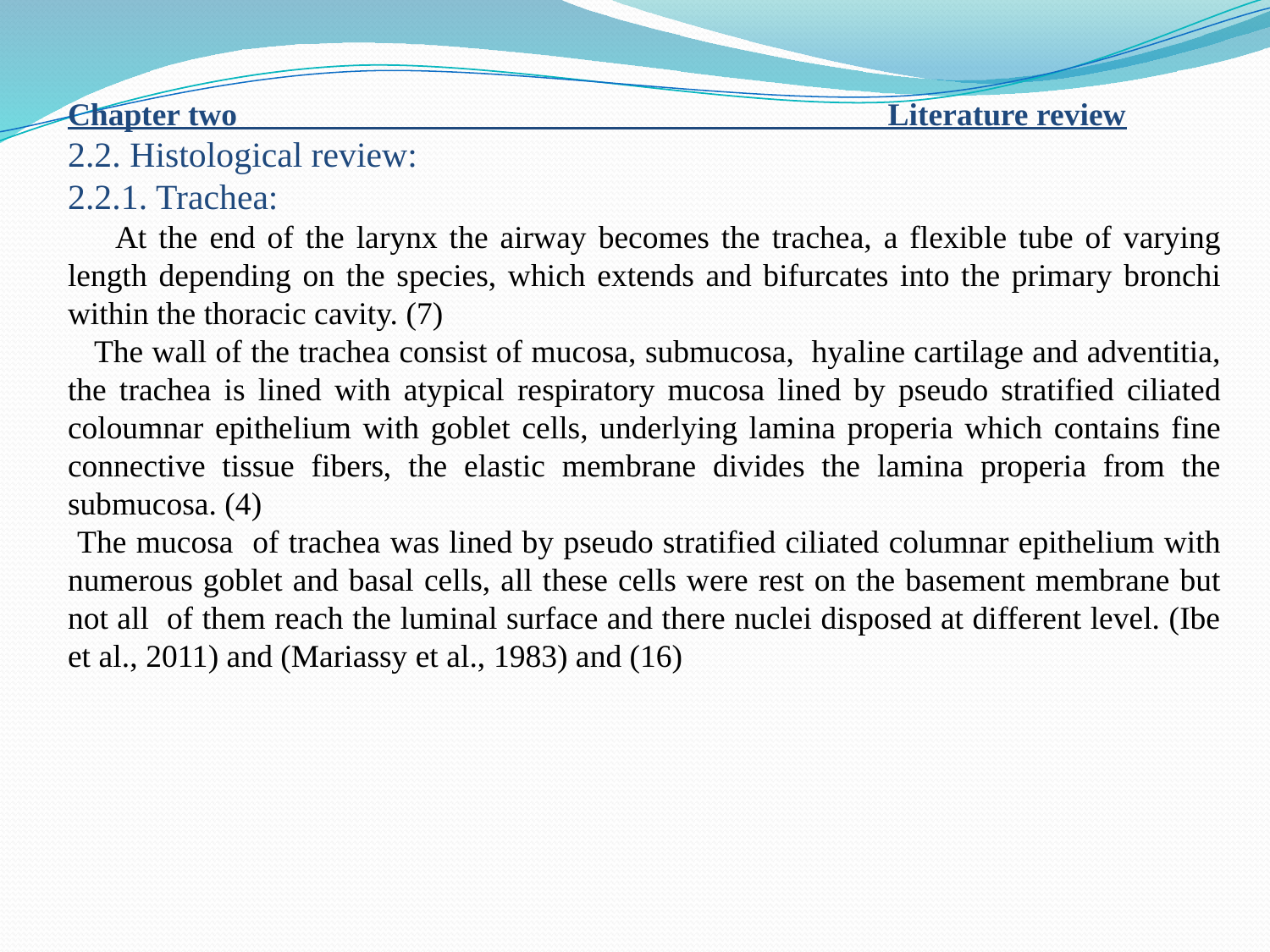

Chapter two                                                                                 Literature review
2.2. Histological review:
2.2.1. Trachea:
    At the end of the larynx the airway becomes the trachea, a flexible tube of varying length depending on the species, which extends and bifurcates into the primary bronchi within the thoracic cavity. (7)
   The wall of the trachea consist of mucosa, submucosa,  hyaline cartilage and adventitia, the trachea is lined with atypical respiratory mucosa lined by pseudo stratified ciliated coloumnar epithelium with goblet cells, underlying lamina properia which contains fine connective tissue fibers, the elastic membrane divides the lamina properia from the submucosa. (4)
 The mucosa  of trachea was lined by pseudo stratified ciliated columnar epithelium with numerous goblet and basal cells, all these cells were rest on the basement membrane but not all  of them reach the luminal surface and there nuclei disposed at different level. (Ibe et al., 2011) and (Mariassy et al., 1983) and (16)